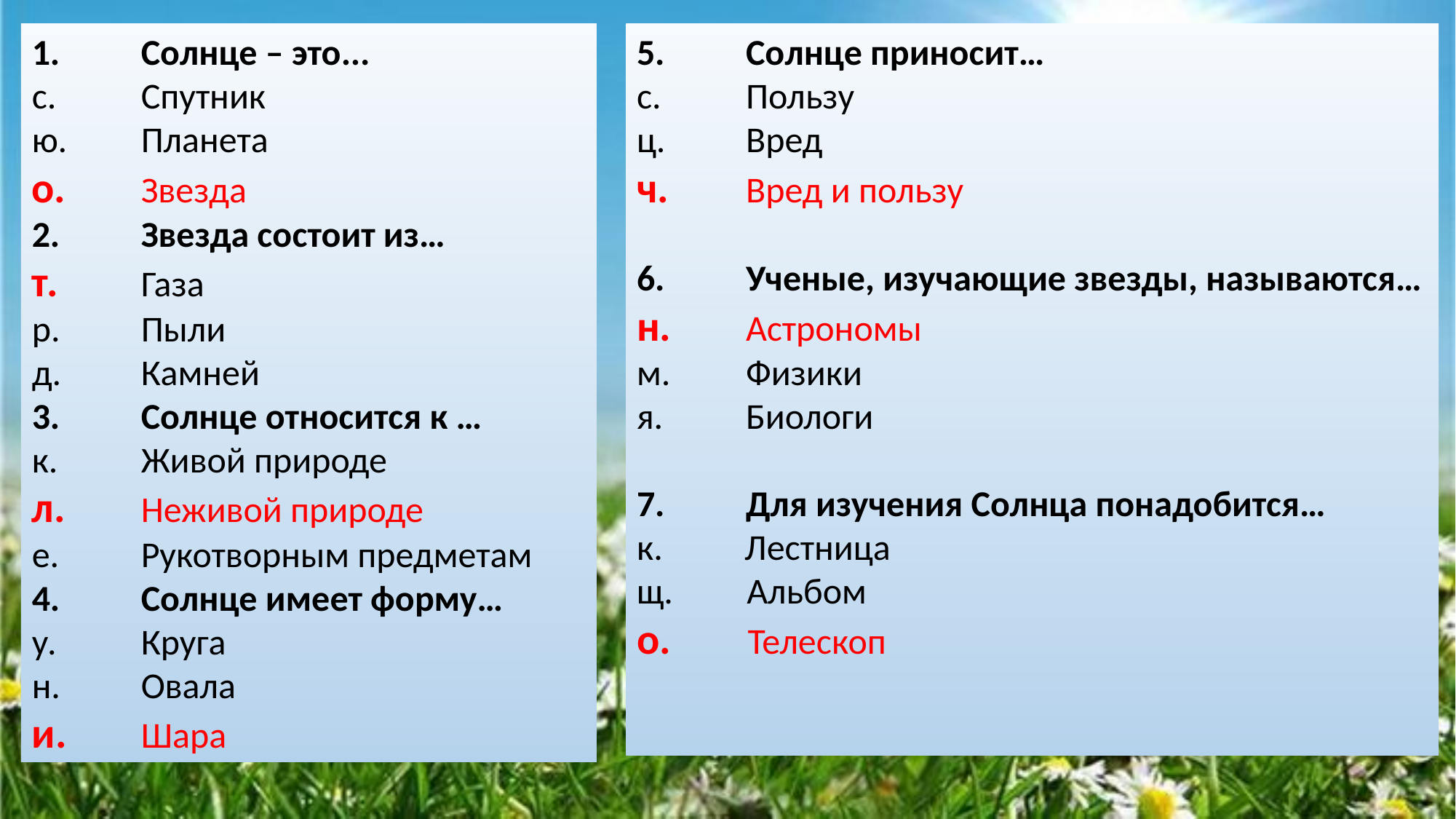

1.	Солнце – это...
с.	Спутник
ю.	Планета
o.	Звезда
2.	Звезда состоит из…
т.	Газа
р.	Пыли
д.	Камней
3.	Солнце относится к …
к.	Живой природе
л.	Неживой природе
е.	Рукотворным предметам
4.	Солнце имеет форму…
у.	Круга
н.	Овала
и.	Шара
5.	Солнце приносит…
с.	Пользу
ц.	Вред
ч.	Вред и пользу

6.	Ученые, изучающие звезды, называются…
н.	Астрономы
м.	Физики
я.	Биологи

7.	Для изучения Солнца понадобится…
к.          Лестница
щ.         Альбом
о.        Телескоп